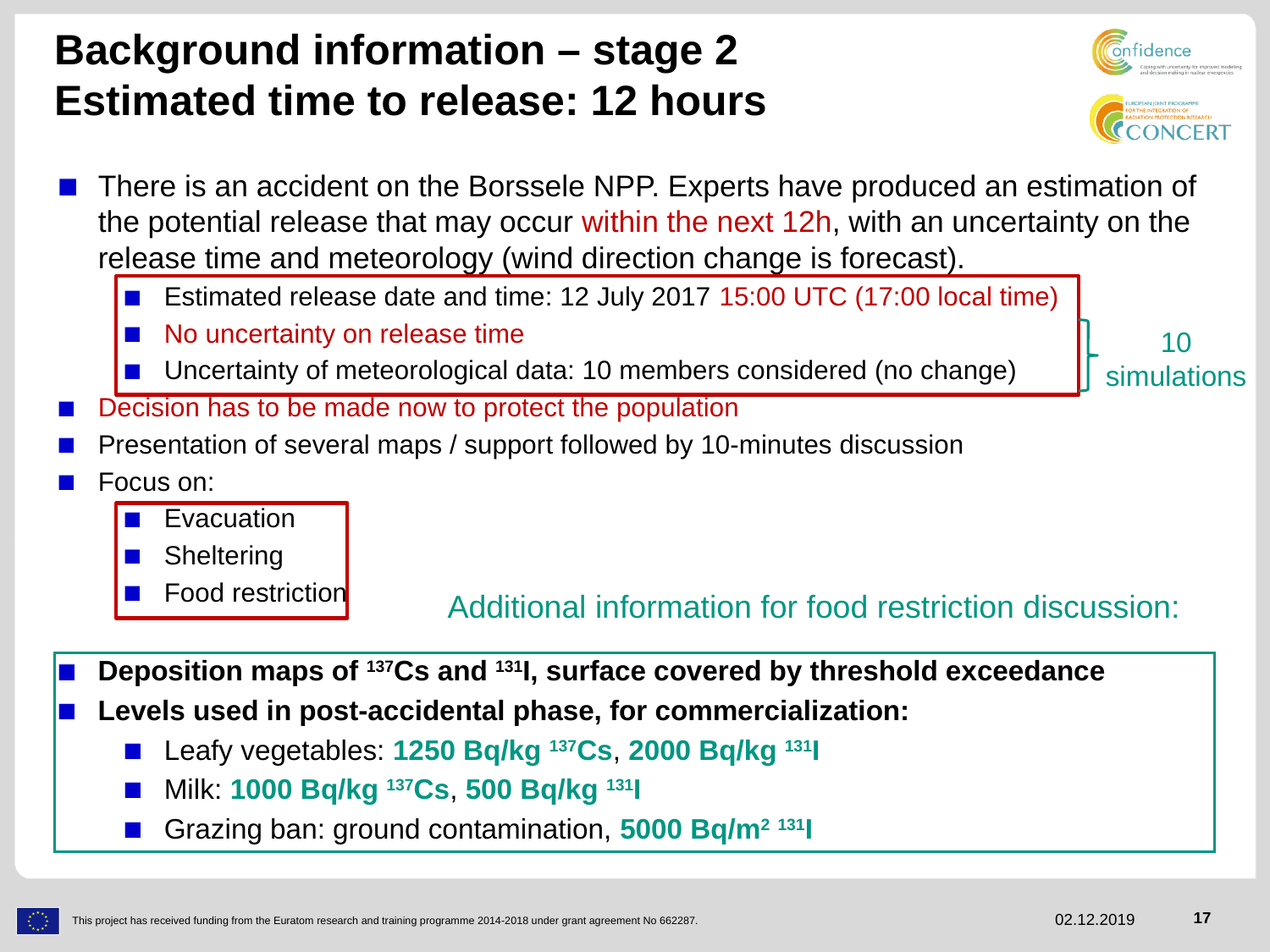

# Background information – stage 2 Estimated time to release: 12 hours
There is an accident on the Borssele NPP. Experts have produced an estimation of the potential release that may occur within the next 12h, with an uncertainty on the release time and meteorology (wind direction change is forecast).
Estimated release date and time: 12 July 2017 15:00 UTC (17:00 local time)
No uncertainty on release time
Uncertainty of meteorological data: 10 members considered (no change)
Decision has to be made now to protect the population
Presentation of several maps / support followed by 10-minutes discussion
Focus on:
Evacuation
Sheltering
Food restriction

10 simulations

Additional information for food restriction discussion:

Deposition maps of 137Cs and 131I, surface covered by threshold exceedance
Levels used in post-accidental phase, for commercialization:
Leafy vegetables: 1250 Bq/kg 137Cs, 2000 Bq/kg 131I
Milk: 1000 Bq/kg 137Cs, 500 Bq/kg 131I
Grazing ban: ground contamination, 5000 Bq/m2 131I